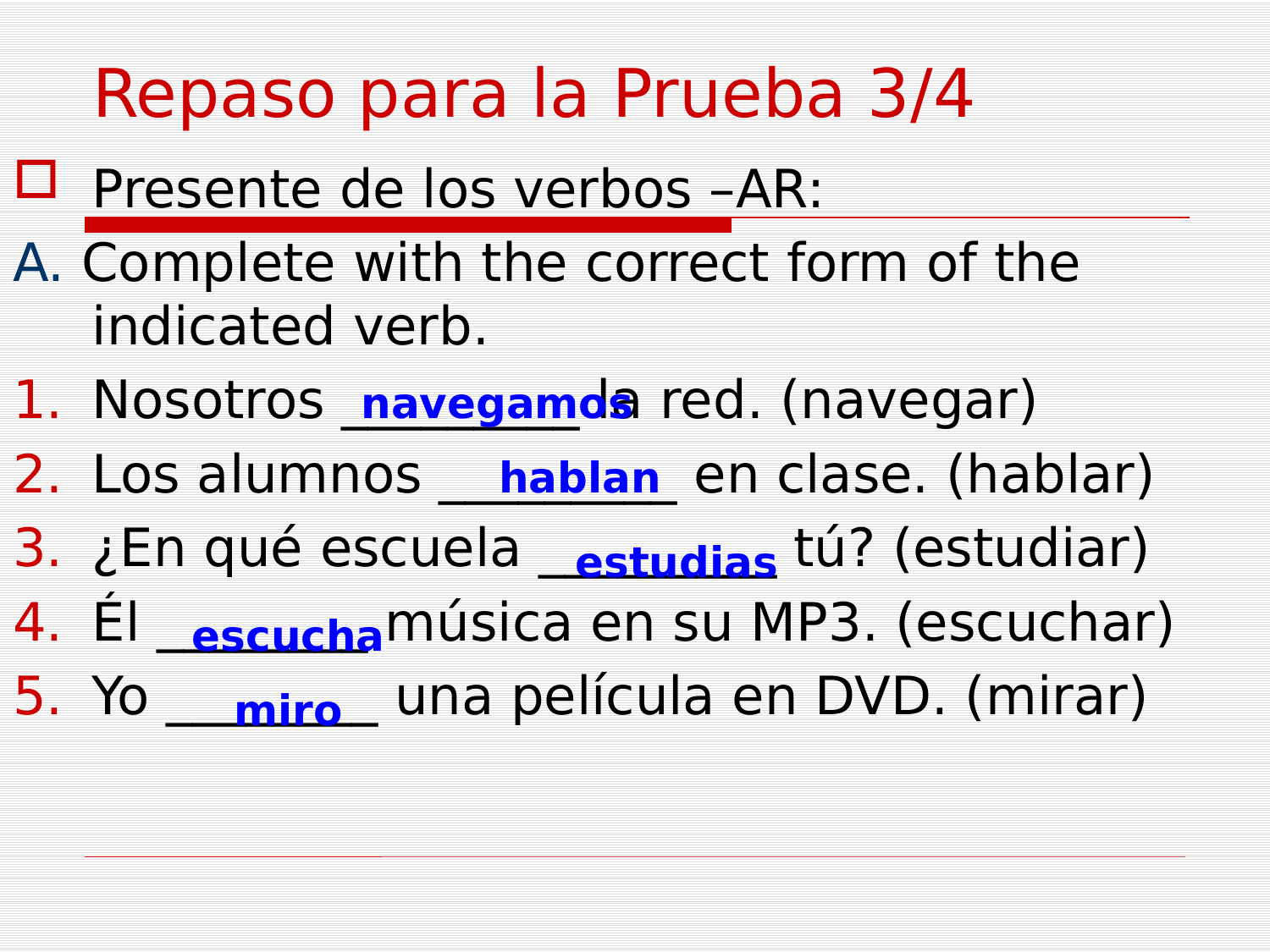

# Repaso para la Prueba 3/4
Presente de los verbos –AR:
A. Complete with the correct form of the indicated verb.
Nosotros _________ la red. (navegar)
Los alumnos _________ en clase. (hablar)
¿En qué escuela _________ tú? (estudiar)
Él ________ música en su MP3. (escuchar)
Yo ________ una película en DVD. (mirar)
navegamos
hablan
estudias
escucha
miro